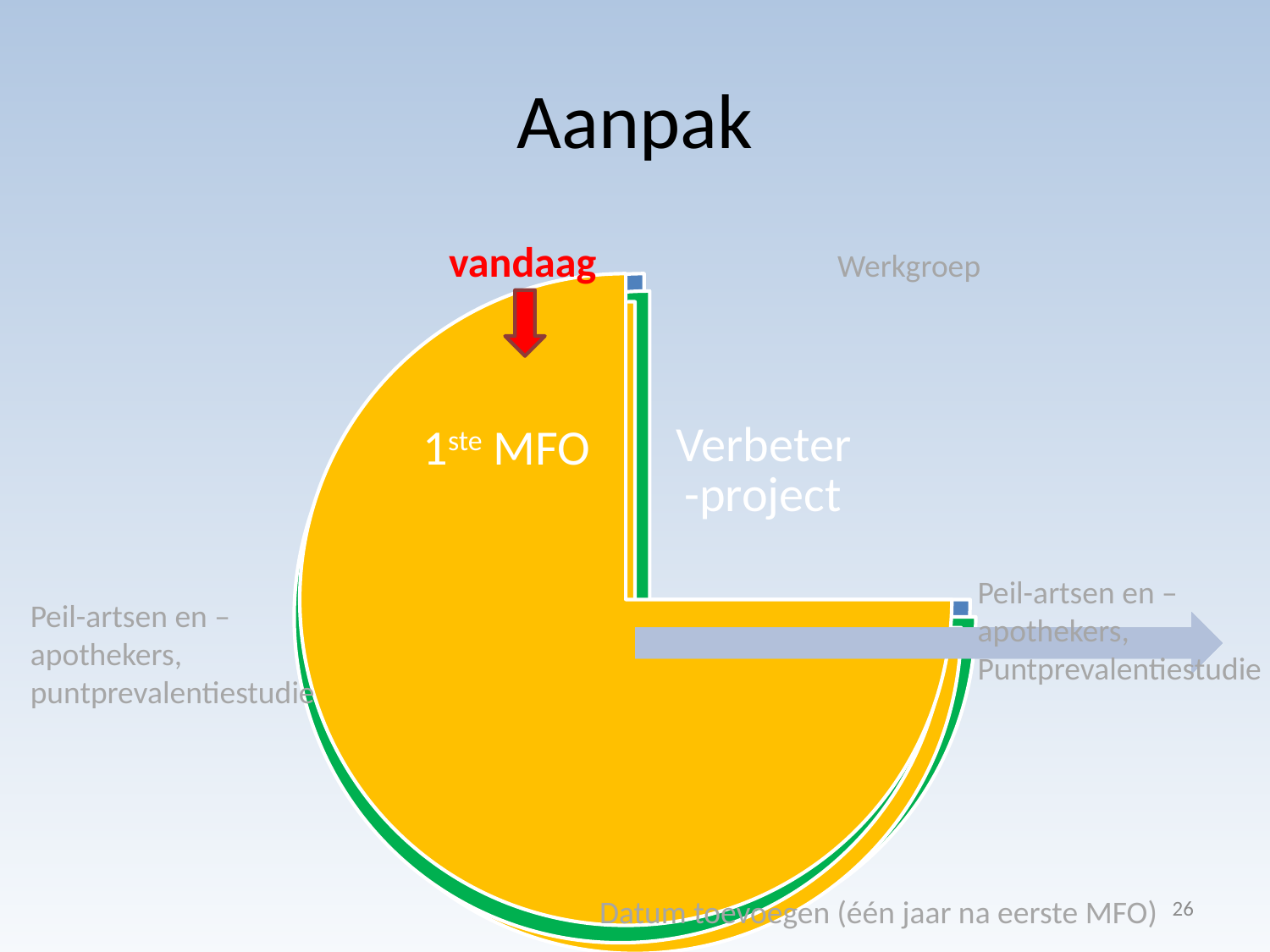

# Aanpak
 Verbeter-project
1ste MFO
Voor-meting
2de MFO
Na-meting
vandaag
Werkgroep

Peil-artsen en –apothekers,
Puntprevalentiestudie
Peil-artsen en –apothekers,
puntprevalentiestudie
26
Datum toevoegen (één jaar na eerste MFO)